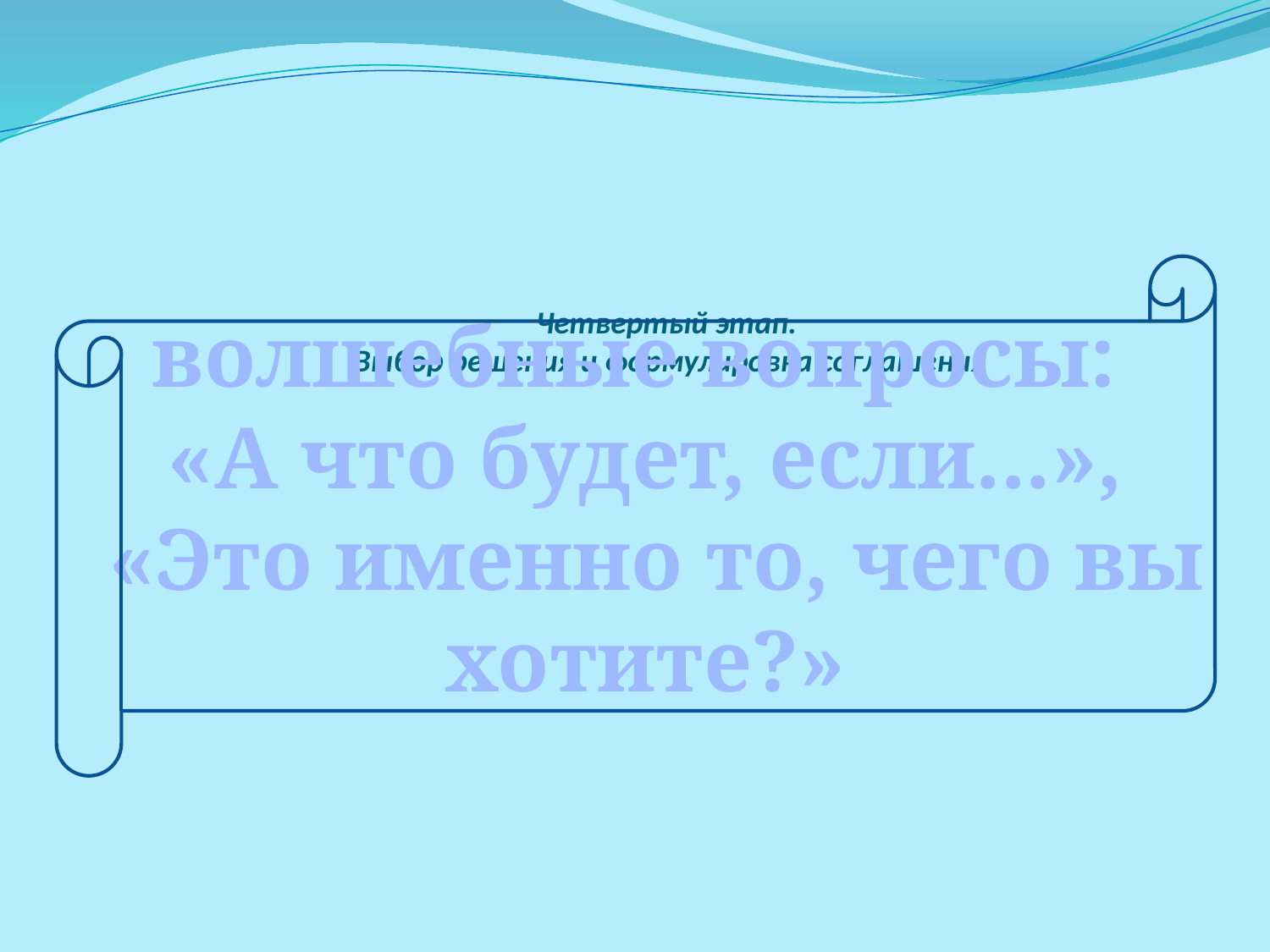

волшебные вопросы:
«А что будет, если...»,
 «Это именно то, чего вы хотите?»
# Четвертый этап. Выбор решения и формулировка соглашения